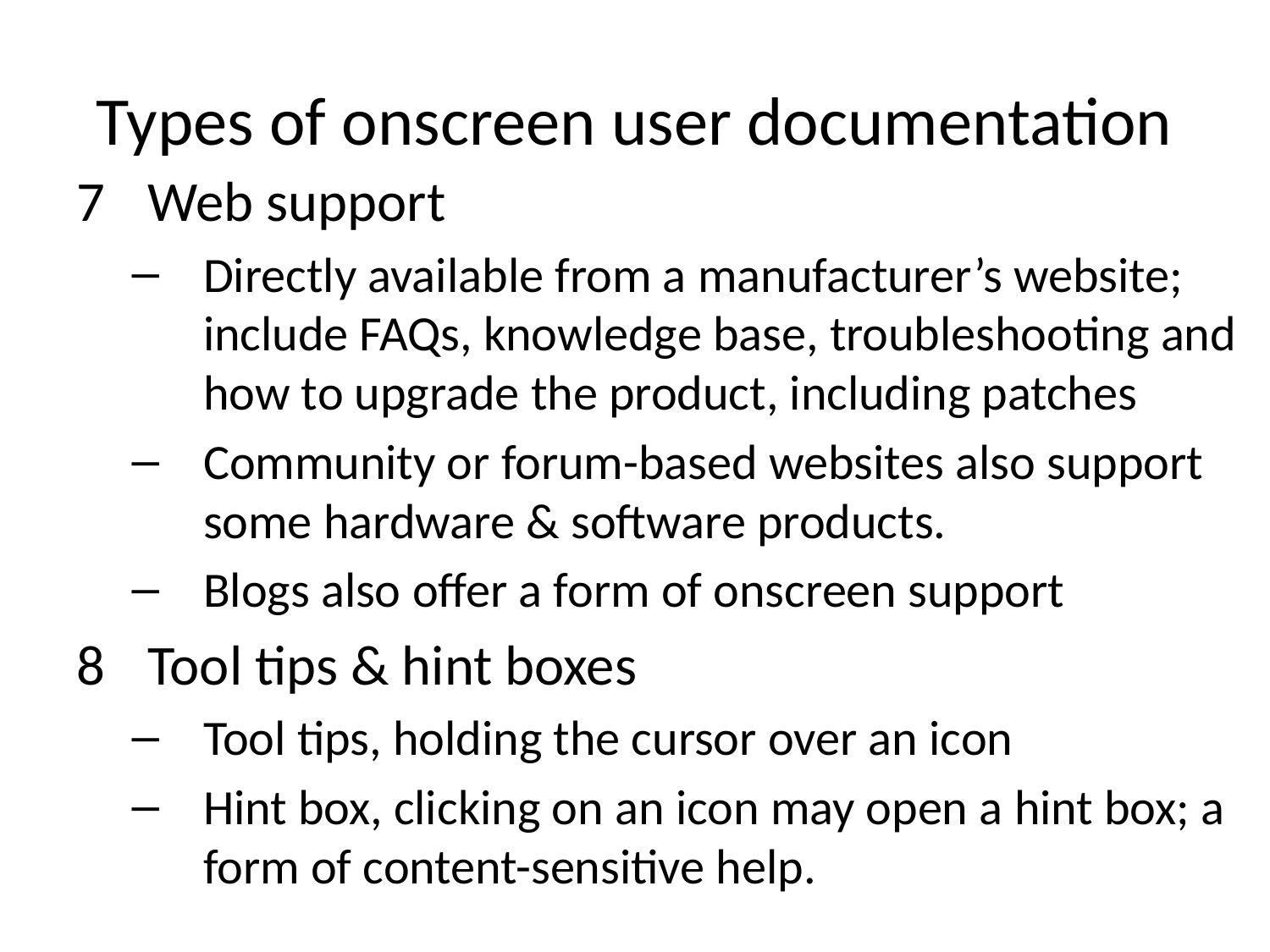

# Types of onscreen user documentation
7	Web support
Directly available from a manufacturer’s website; include FAQs, knowledge base, troubleshooting and how to upgrade the product, including patches
Community or forum-based websites also support some hardware & software products.
Blogs also offer a form of onscreen support
Tool tips & hint boxes
Tool tips, holding the cursor over an icon
Hint box, clicking on an icon may open a hint box; a form of content-sensitive help.